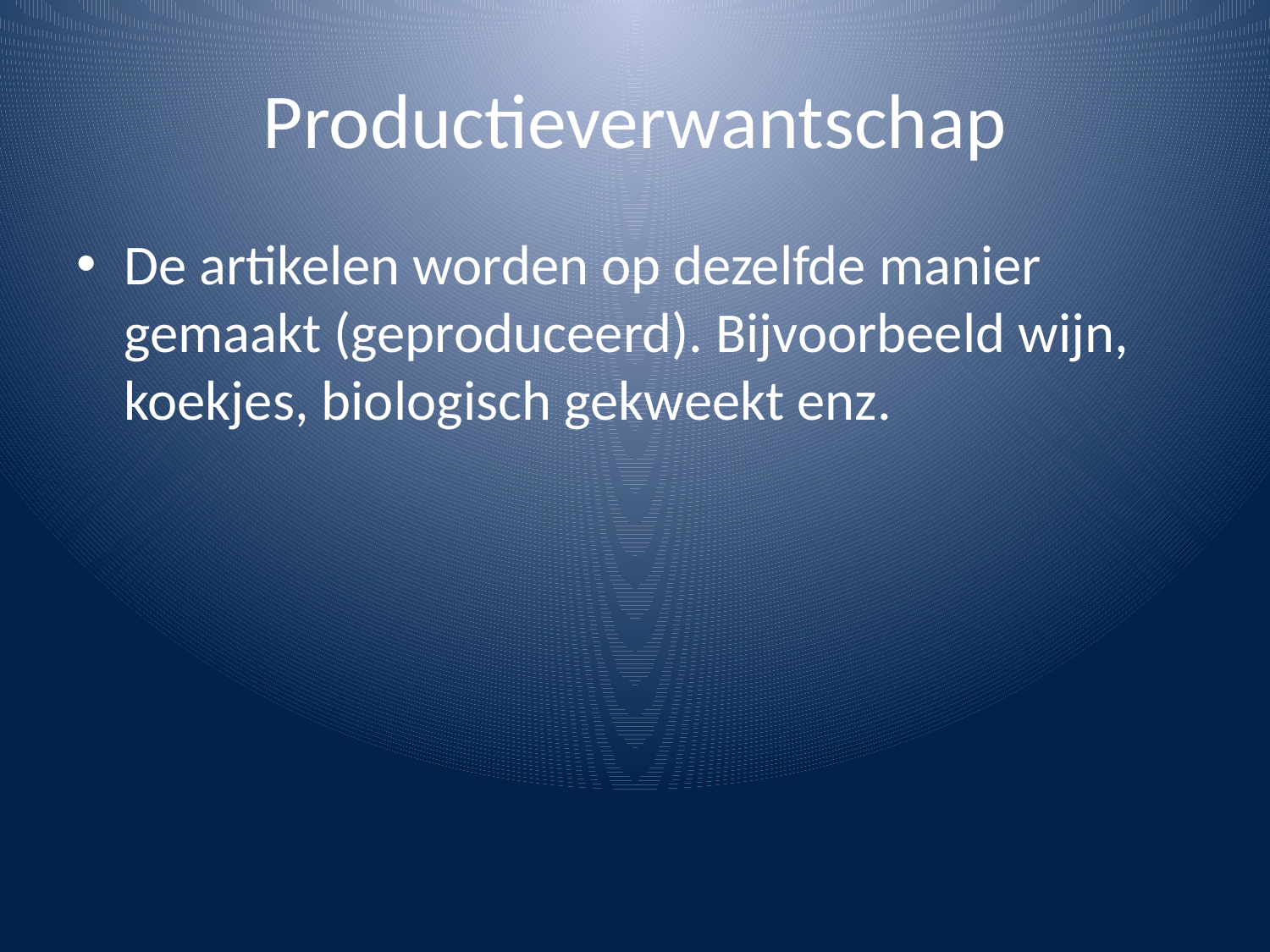

# Productieverwantschap
De artikelen worden op dezelfde manier gemaakt (geproduceerd). Bijvoorbeeld wijn, koekjes, biologisch gekweekt enz.